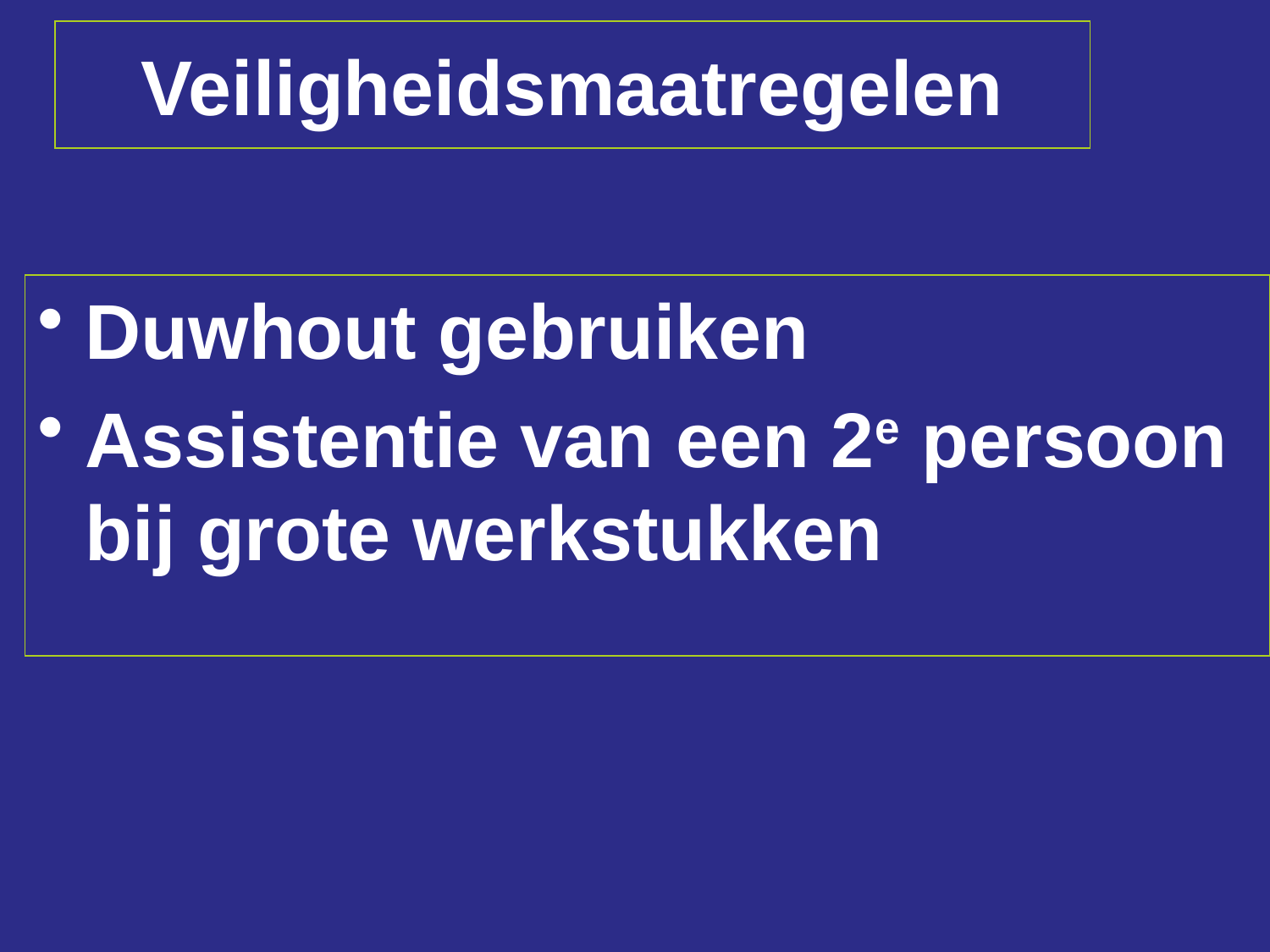

# Veiligheidsmaatregelen
Duwhout gebruiken
Assistentie van een 2e persoon bij grote werkstukken